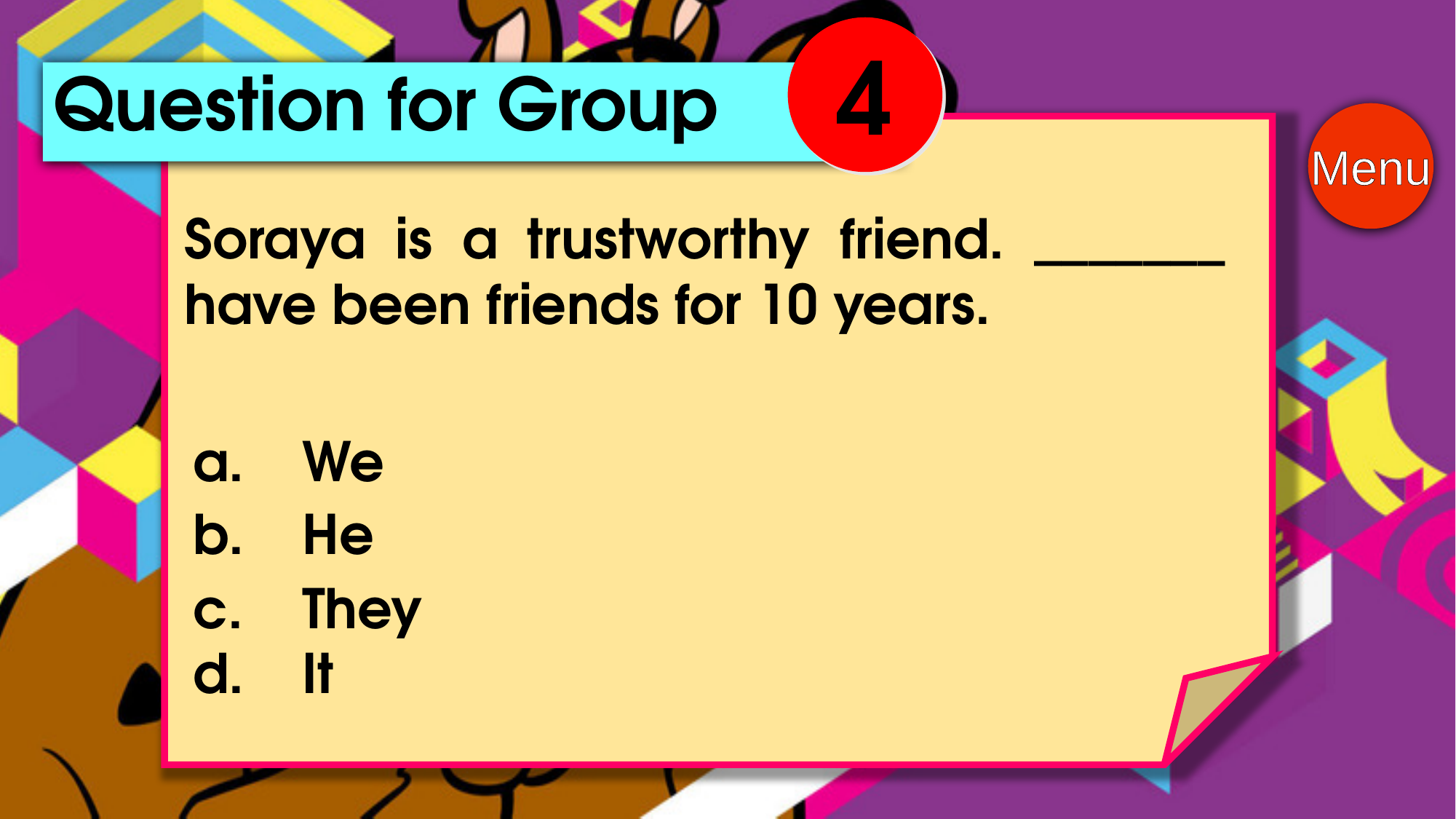

4
Question for Group

Menu
Soraya is a trustworthy friend. _______ have been friends for 10 years.

a.	We
b.	He
c.	They
d.	It